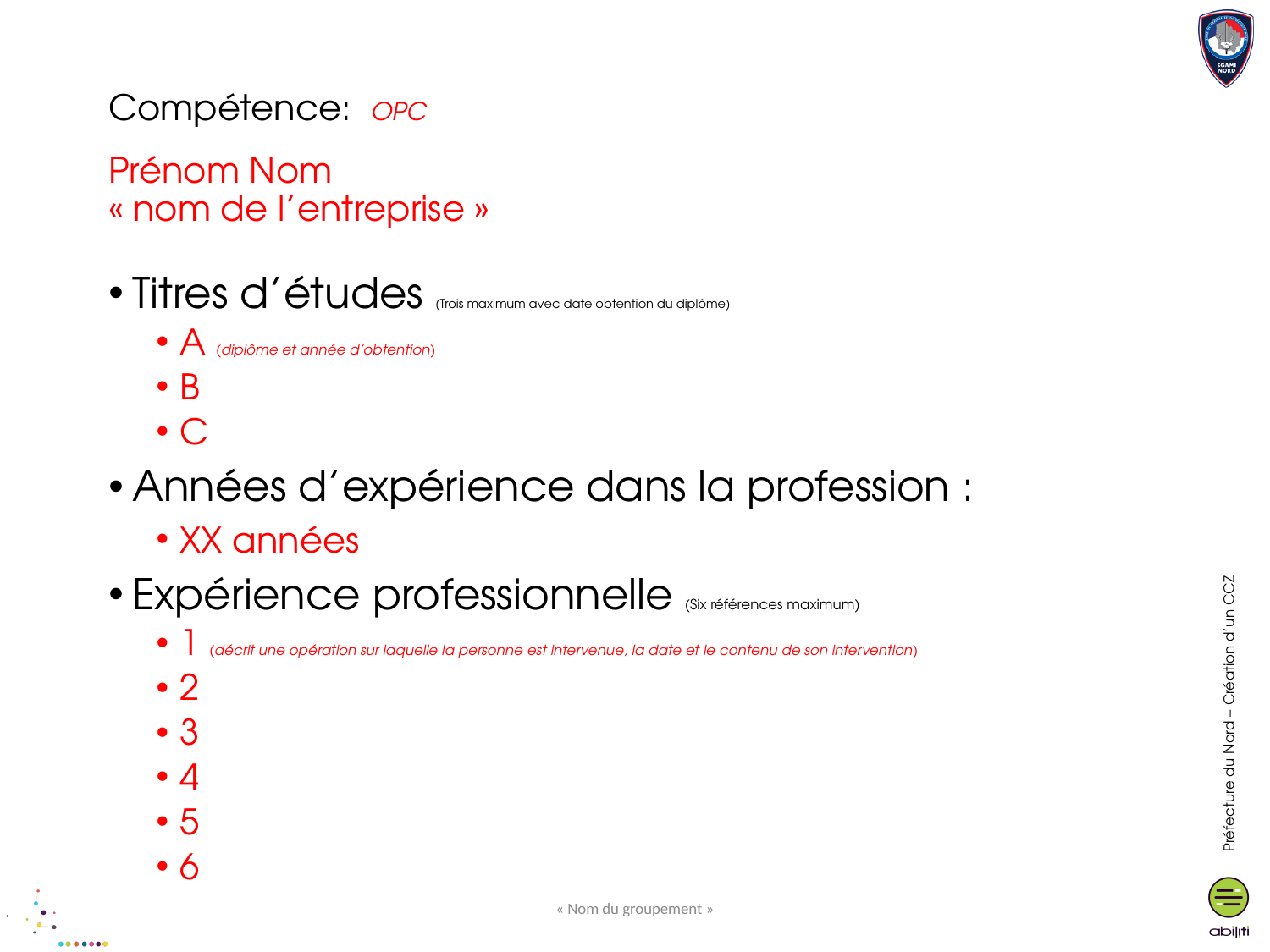

Compétence:  OPC
Prénom Nom
« nom de l’entreprise »
Titres d’études (Trois maximum avec date obtention du diplôme)
A (diplôme et année d’obtention)
B
C
Années d’expérience dans la profession :
XX années
Expérience professionnelle (Six références maximum)
1 (décrit une opération sur laquelle la personne est intervenue, la date et le contenu de son intervention)
2
3
4
5
6
« Nom du groupement »